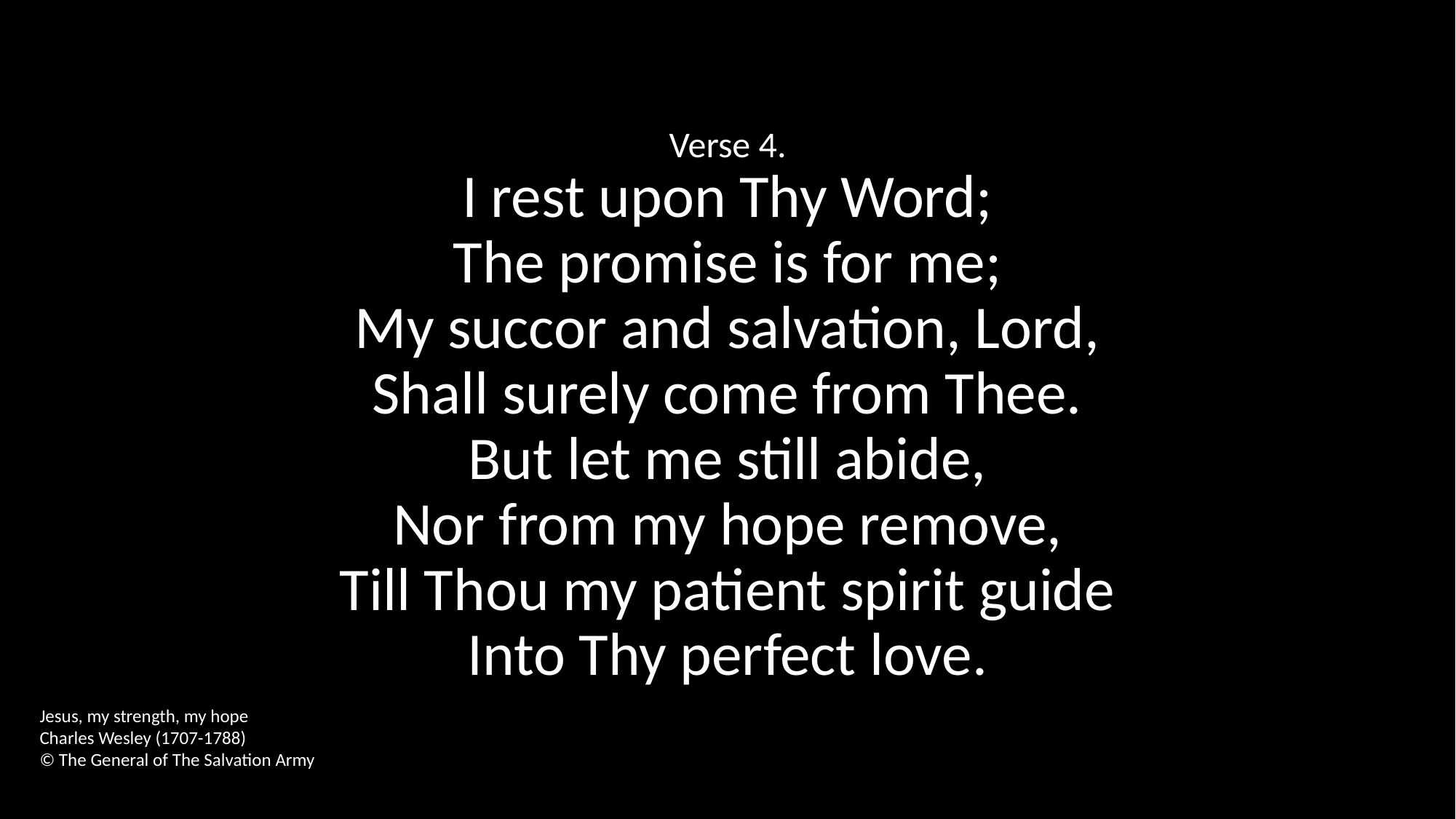

Verse 4.
I rest upon Thy Word;
The promise is for me;
My succor and salvation, Lord,
Shall surely come from Thee.
But let me still abide,
Nor from my hope remove,
Till Thou my patient spirit guide
Into Thy perfect love.
Jesus, my strength, my hope
Charles Wesley (1707-1788)
© The General of The Salvation Army